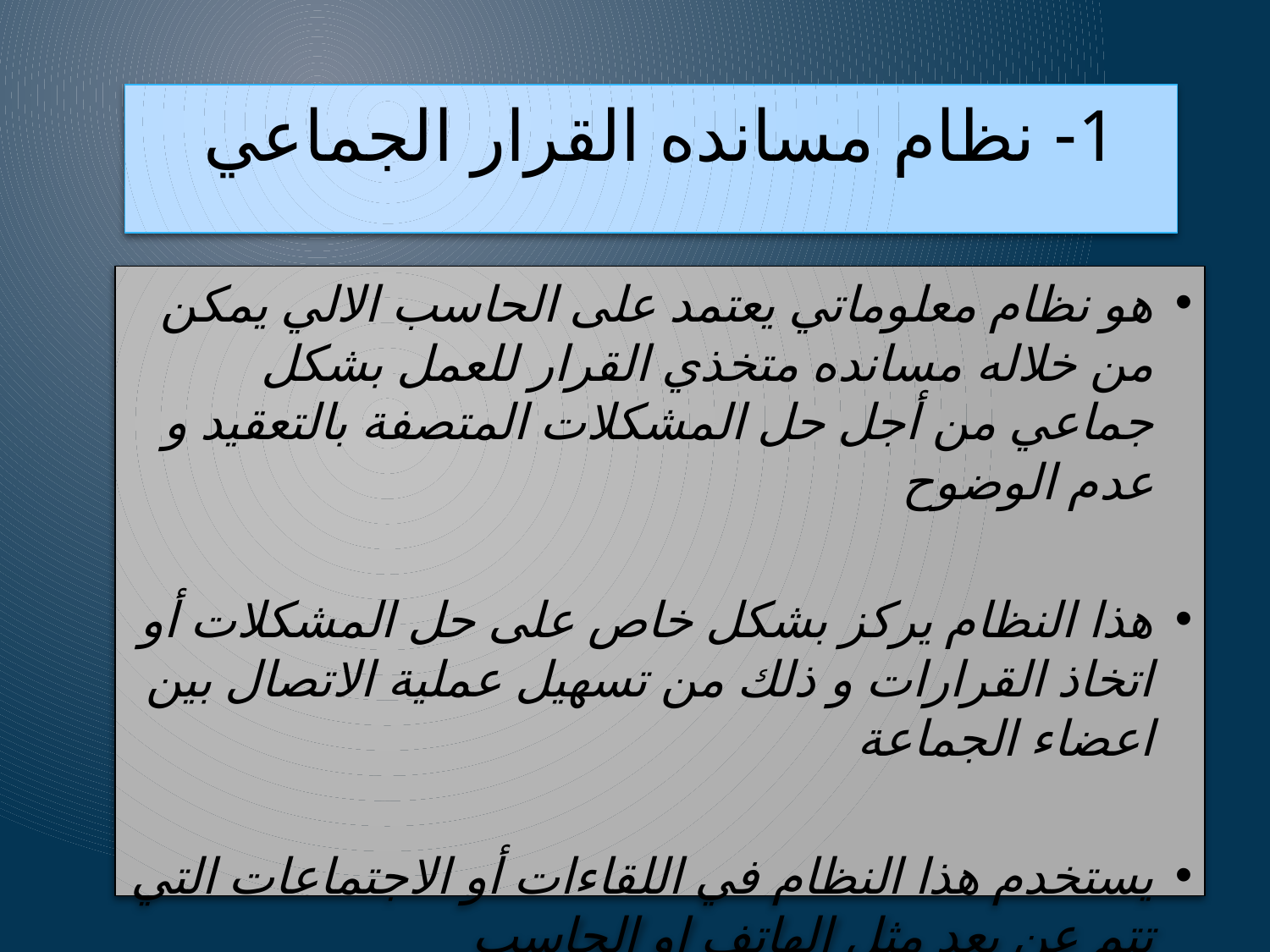

# 1- نظام مسانده القرار الجماعي
هو نظام معلوماتي يعتمد على الحاسب الالي يمكن من خلاله مسانده متخذي القرار للعمل بشكل جماعي من أجل حل المشكلات المتصفة بالتعقيد و عدم الوضوح

هذا النظام يركز بشكل خاص على حل المشكلات أو اتخاذ القرارات و ذلك من تسهيل عملية الاتصال بين اعضاء الجماعة

يستخدم هذا النظام في اللقاءات أو الاجتماعات التي تتم عن بعد مثل الهاتف او الحاسب